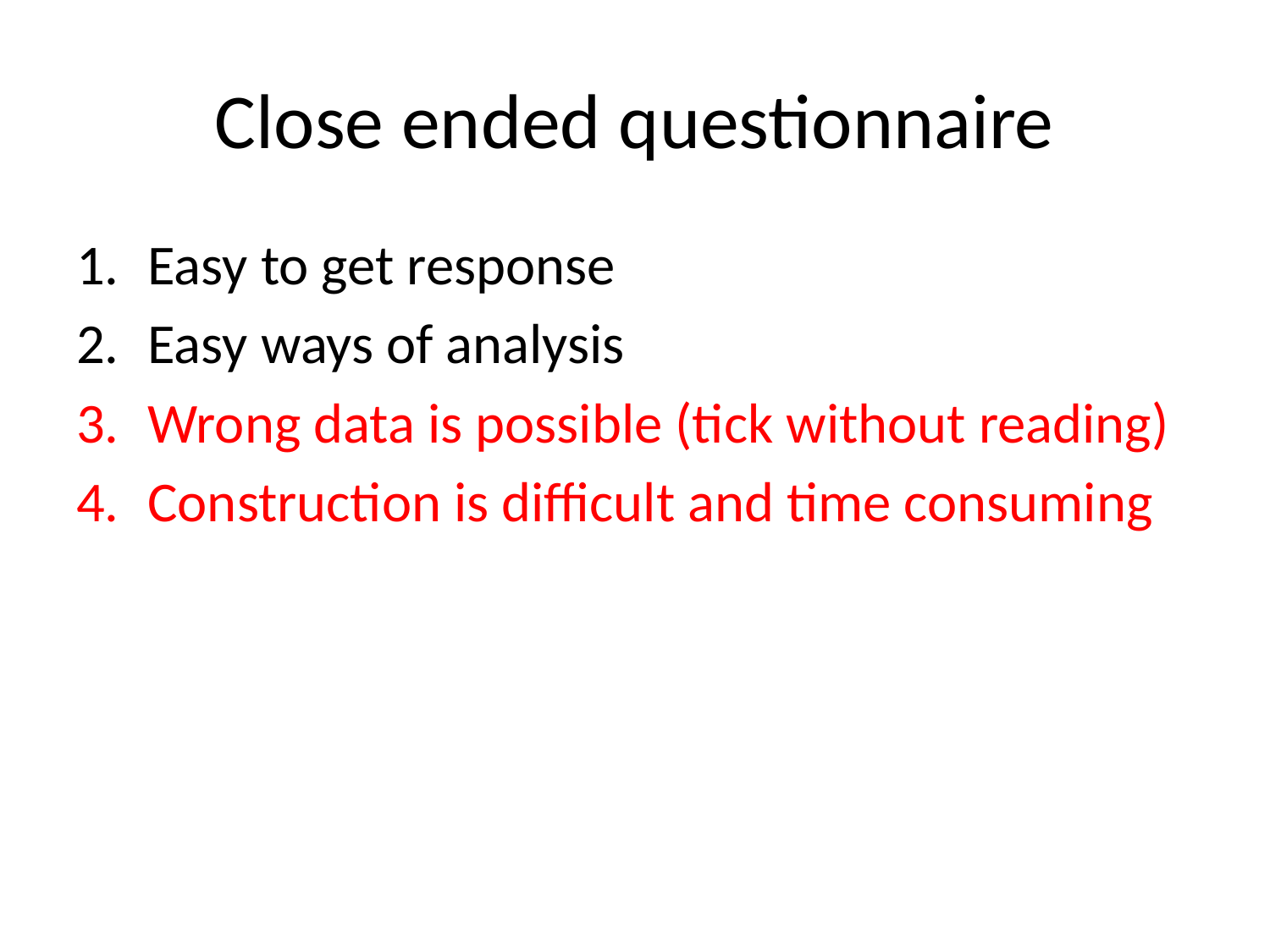

# Close ended questionnaire
Easy to get response
Easy ways of analysis
Wrong data is possible (tick without reading)
Construction is difficult and time consuming